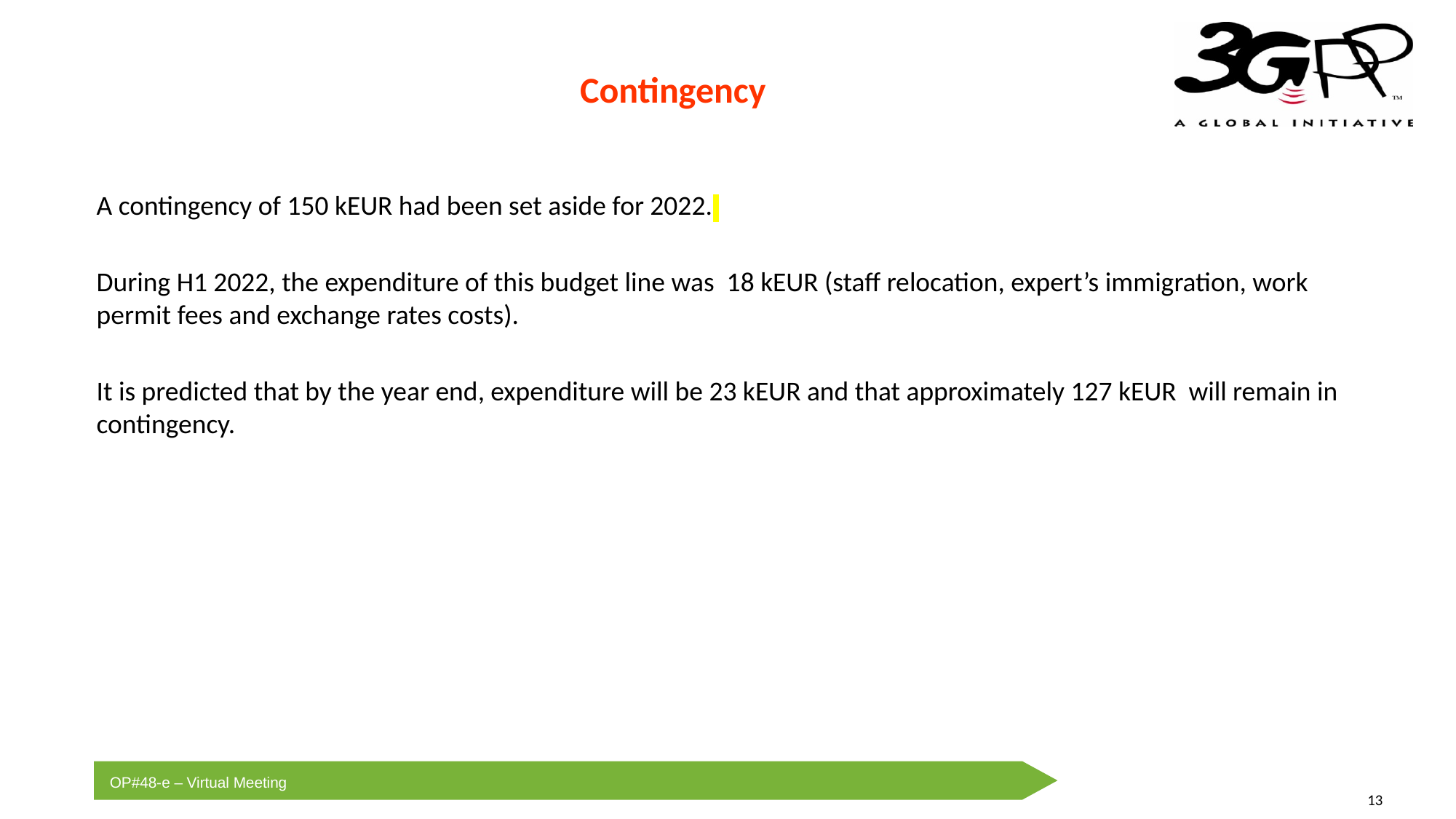

# Contingency

A contingency of 150 kEUR had been set aside for 2022.

During H1 2022, the expenditure of this budget line was  18 kEUR (staff relocation, expert’s immigration, work permit fees and exchange rates costs).

It is predicted that by the year end, expenditure will be 23 kEUR and that approximately 127 kEUR  will remain in contingency.